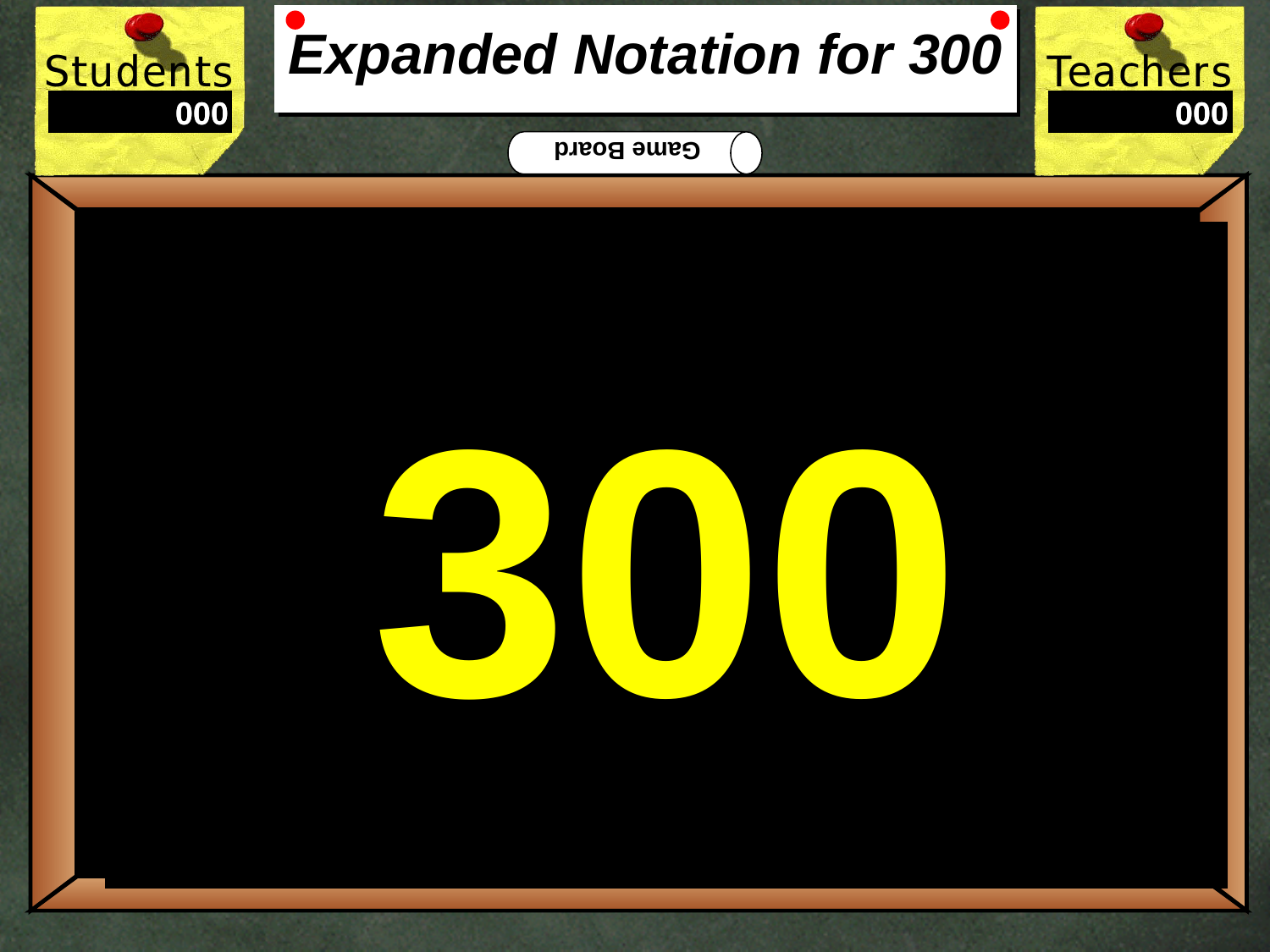

# Expanded Notation for 300
What will balance this equation?
235 = 200 + 20 + 5
300